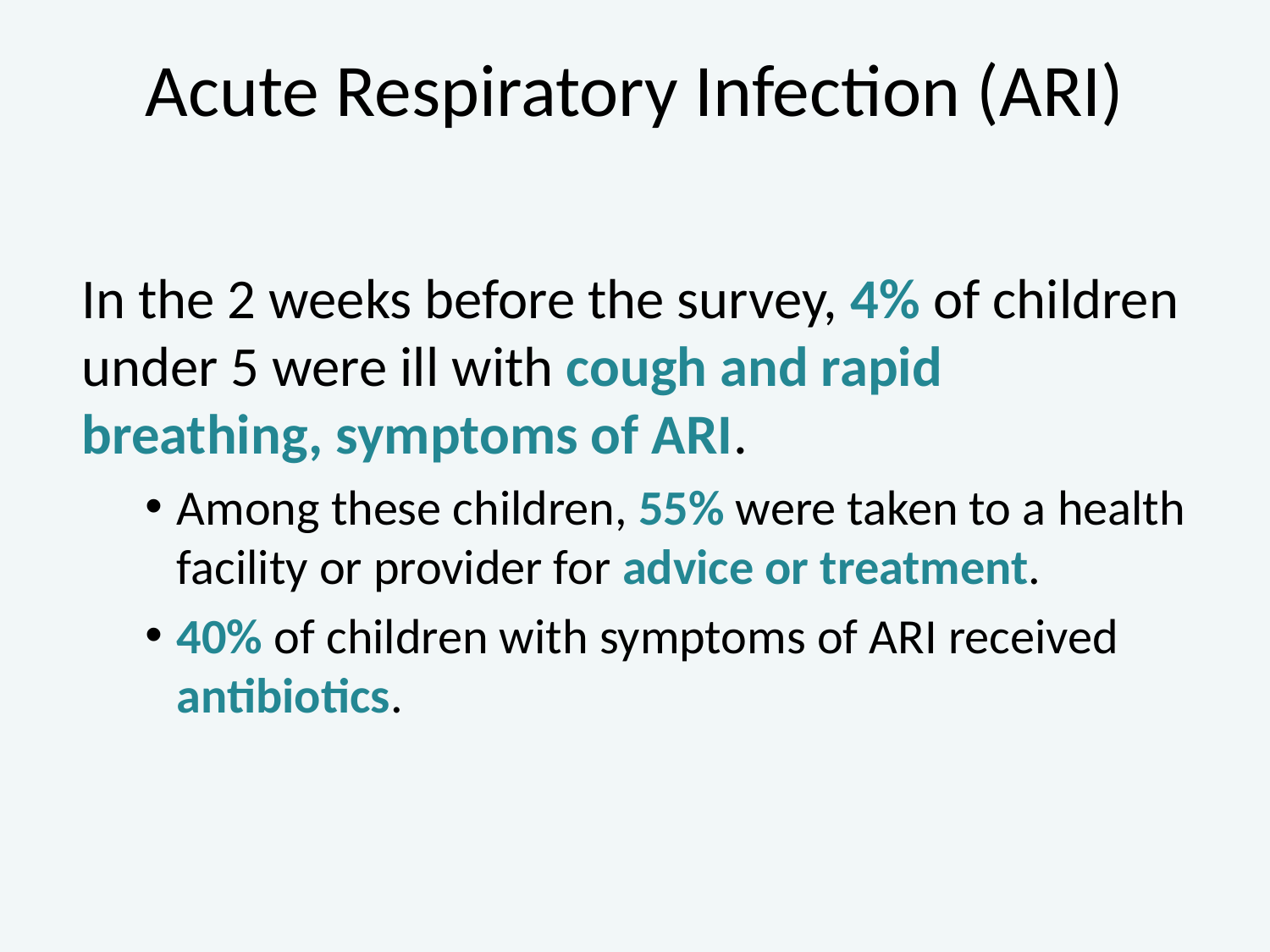

# Acute Respiratory Infection (ARI)
In the 2 weeks before the survey, 4% of children under 5 were ill with cough and rapid breathing, symptoms of ARI.
Among these children, 55% were taken to a health facility or provider for advice or treatment.
40% of children with symptoms of ARI received antibiotics.